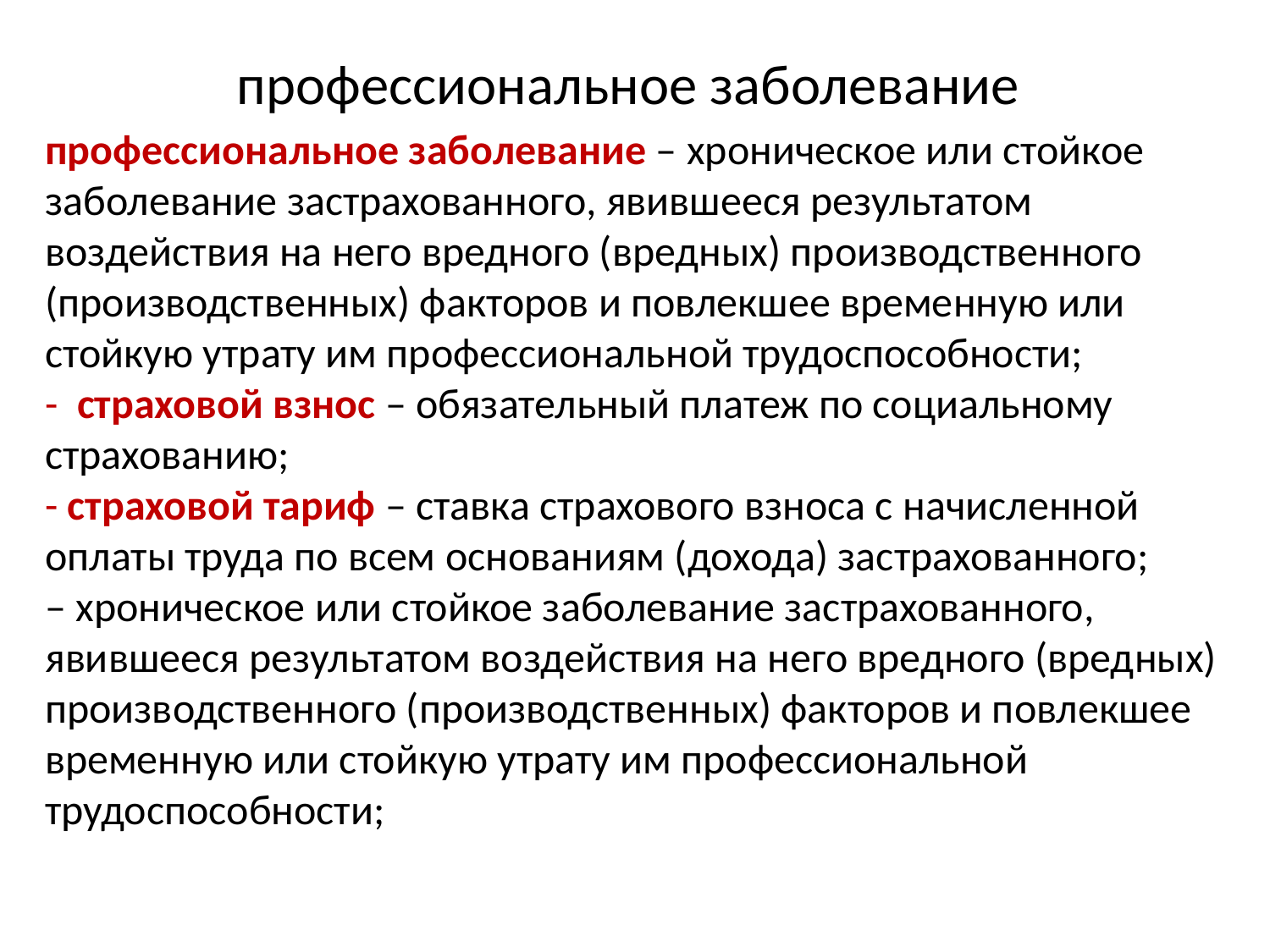

# профессиональное заболевание
профессиональное заболевание – хроническое или стойкое заболевание застрахованного, явившееся результатом воздействия на него вредного (вредных) производственного (производственных) факторов и повлекшее временную или стойкую утрату им профессиональной трудоспособности;
-  страховой взнос – обязательный платеж по социальному страхованию;
- страховой тариф – ставка страхового взноса с начисленной оплаты труда по всем основаниям (дохода) застрахованного;
– хроническое или стойкое заболевание застрахованного, явившееся результатом воздействия на него вредного (вредных) производственного (производственных) факторов и повлекшее временную или стойкую утрату им профессиональной трудоспособности;